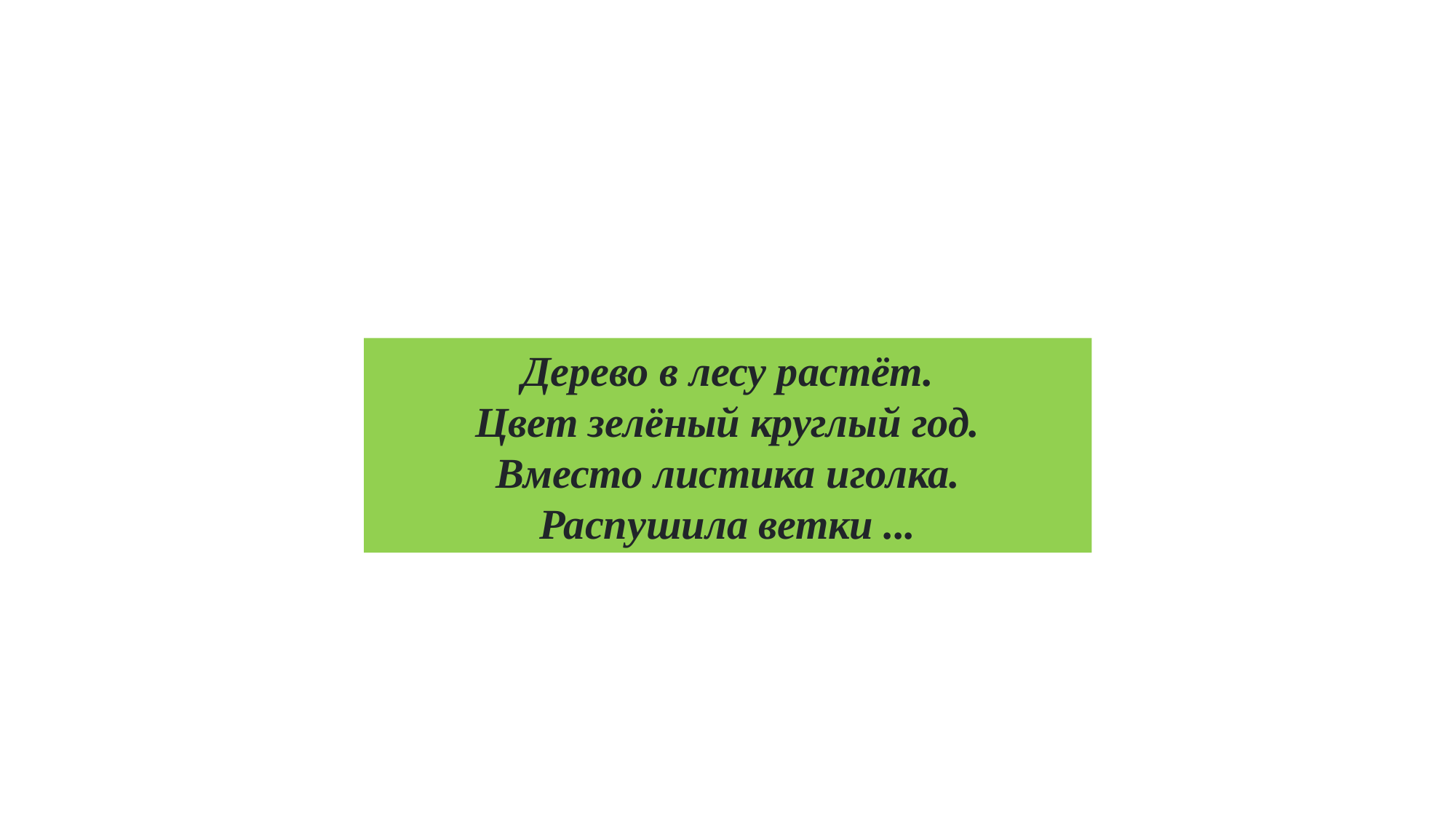

Дерево в лесу растёт.
Цвет зелёный круглый год.
Вместо листика иголка.
Распушила ветки ...